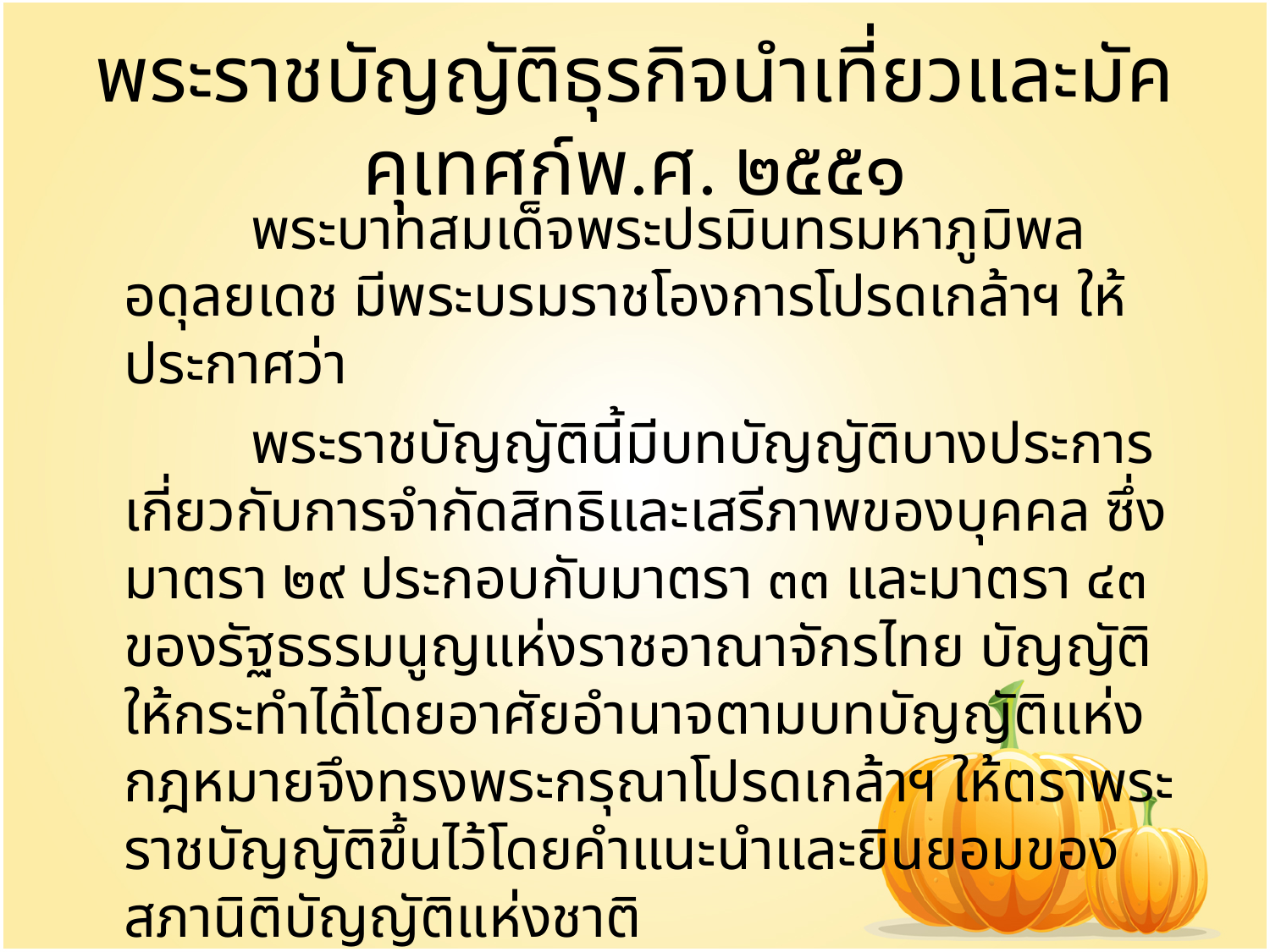

# พระราชบัญญัติธุรกิจนำเที่ยวและมัคคุเทศก์พ.ศ. ๒๕๕๑
		พระบาทสมเด็จพระปรมินทรมหาภูมิพลอดุลยเดช มีพระบรมราชโองการโปรดเกล้าฯ ให้ประกาศว่า
		พระราชบัญญัตินี้มีบทบัญญัติบางประการเกี่ยวกับการจำกัดสิทธิและเสรีภาพของบุคคล ซึ่งมาตรา ๒๙ ประกอบกับมาตรา ๓๓ และมาตรา ๔๓ ของรัฐธรรมนูญแห่งราชอาณาจักรไทย บัญญัติให้กระทำได้โดยอาศัยอำนาจตามบทบัญญัติแห่งกฎหมายจึงทรงพระกรุณาโปรดเกล้าฯ ให้ตราพระราชบัญญัติขึ้นไว้โดยคำแนะนำและยินยอมของสภานิติบัญญัติแห่งชาติ